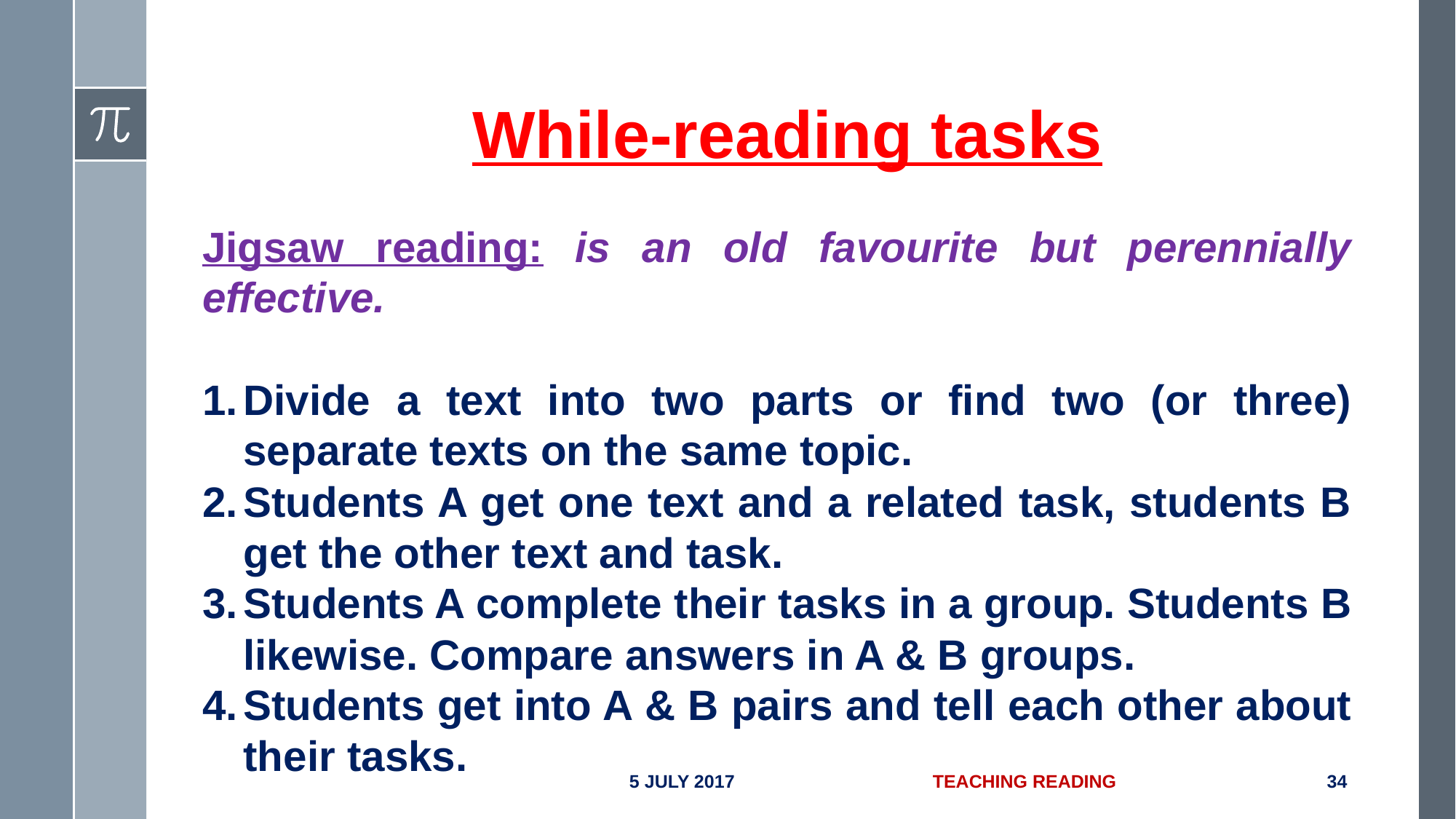

# While-reading tasks
Jigsaw reading: is an old favourite but perennially effective.

Divide a text into two parts or find two (or three) separate texts on the same topic.
Students A get one text and a related task, students B get the other text and task.
Students A complete their tasks in a group. Students B likewise. Compare answers in A & B groups.
Students get into A & B pairs and tell each other about their tasks.
5 July 2017
Teaching Reading
34